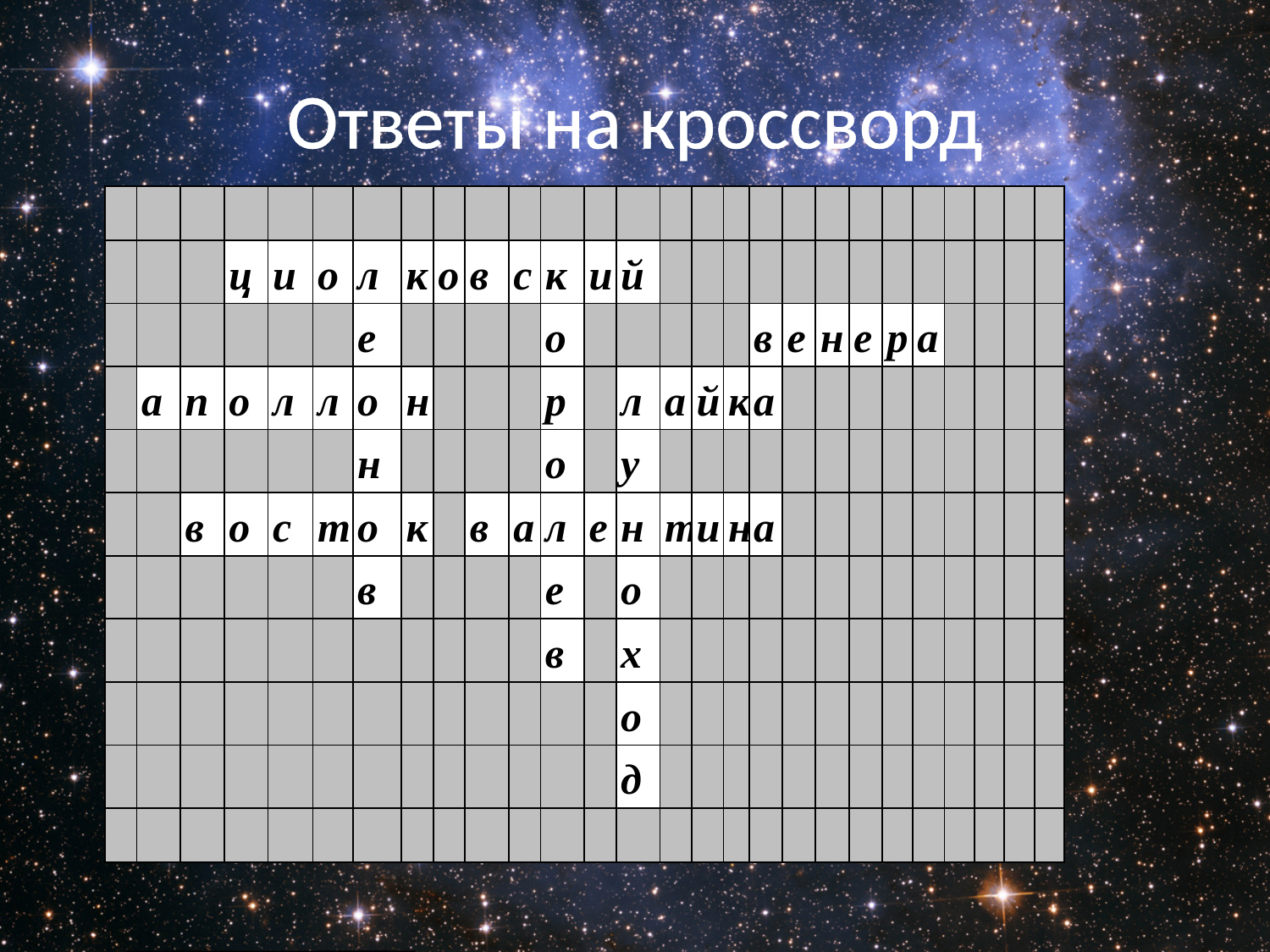

# Ответы на кроссворд
|  |  |  |  |  |  |  |  |  |  |  |  |  |  |  |  |  |  |  |  |  |  |  |  |  |  |  |
| --- | --- | --- | --- | --- | --- | --- | --- | --- | --- | --- | --- | --- | --- | --- | --- | --- | --- | --- | --- | --- | --- | --- | --- | --- | --- | --- |
|  |  |  | ц | и | о | л | к | о | в | с | к | и | й |  |  |  |  |  |  |  |  |  |  |  |  |  |
|  |  |  |  |  |  | е |  |  |  |  | о |  |  |  |  |  | в | е | н | е | р | а |  |  |  |  |
|  | а | п | о | л | л | о | н |  |  |  | р |  | л | а | й | к | а |  |  |  |  |  |  |  |  |  |
|  |  |  |  |  |  | н |  |  |  |  | о |  | у |  |  |  |  |  |  |  |  |  |  |  |  |  |
|  |  | в | о | с | т | о | к |  | в | а | л | е | н | т | и | н | а |  |  |  |  |  |  |  |  |  |
|  |  |  |  |  |  | в |  |  |  |  | е |  | о |  |  |  |  |  |  |  |  |  |  |  |  |  |
|  |  |  |  |  |  |  |  |  |  |  | в |  | х |  |  |  |  |  |  |  |  |  |  |  |  |  |
|  |  |  |  |  |  |  |  |  |  |  |  |  | о |  |  |  |  |  |  |  |  |  |  |  |  |  |
|  |  |  |  |  |  |  |  |  |  |  |  |  | д |  |  |  |  |  |  |  |  |  |  |  |  |  |
|  |  |  |  |  |  |  |  |  |  |  |  |  |  |  |  |  |  |  |  |  |  |  |  |  |  |  |